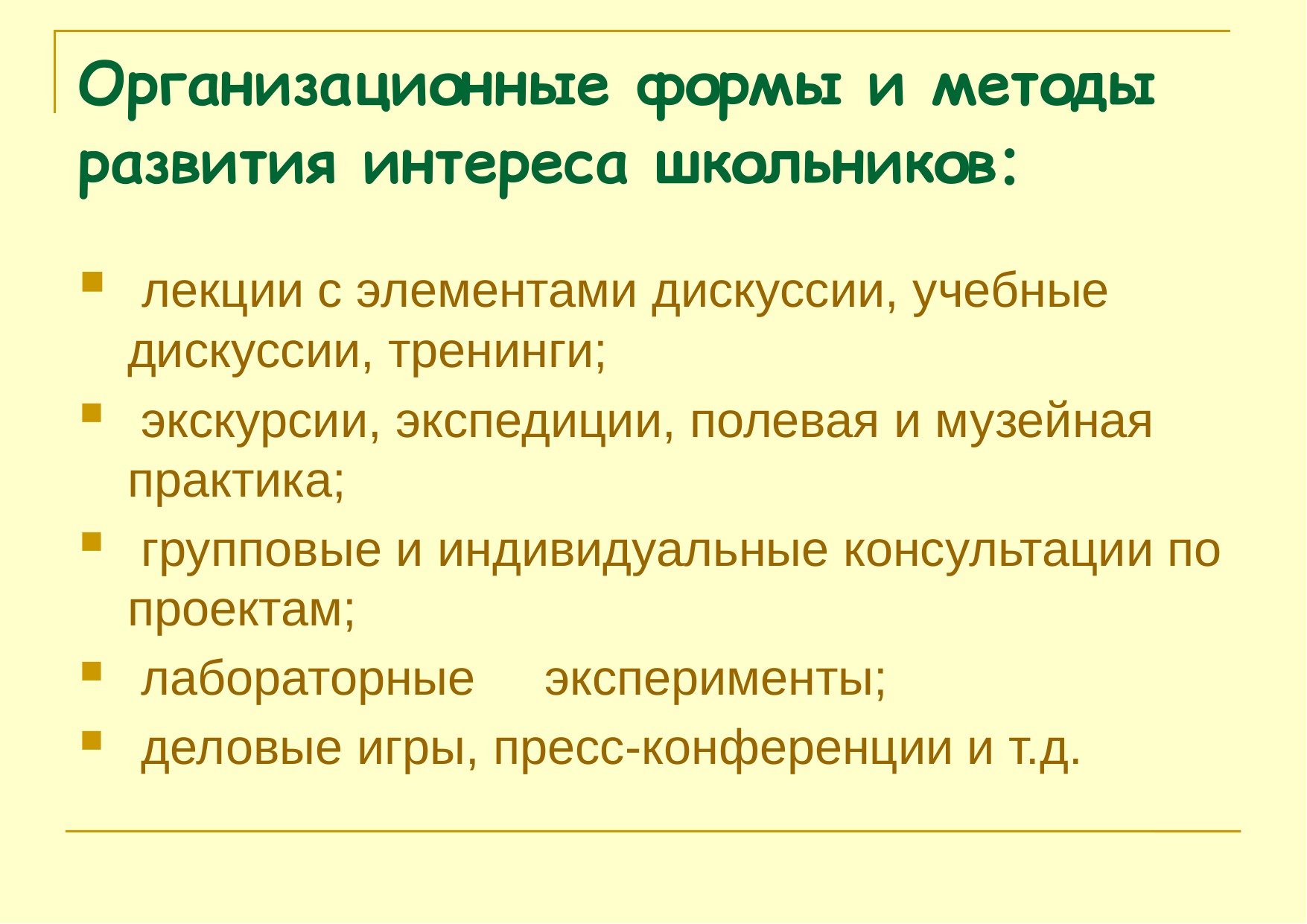

# Организационные формы и методы развития интереса школьников:
 лекции с элементами дискуссии, учебные дискуссии, тренинги;
 экскурсии, экспедиции, полевая и музейная практика;
 групповые и индивидуальные консультации по проектам;
 лабораторные     эксперименты;
 деловые игры, пресс-конференции и т.д.